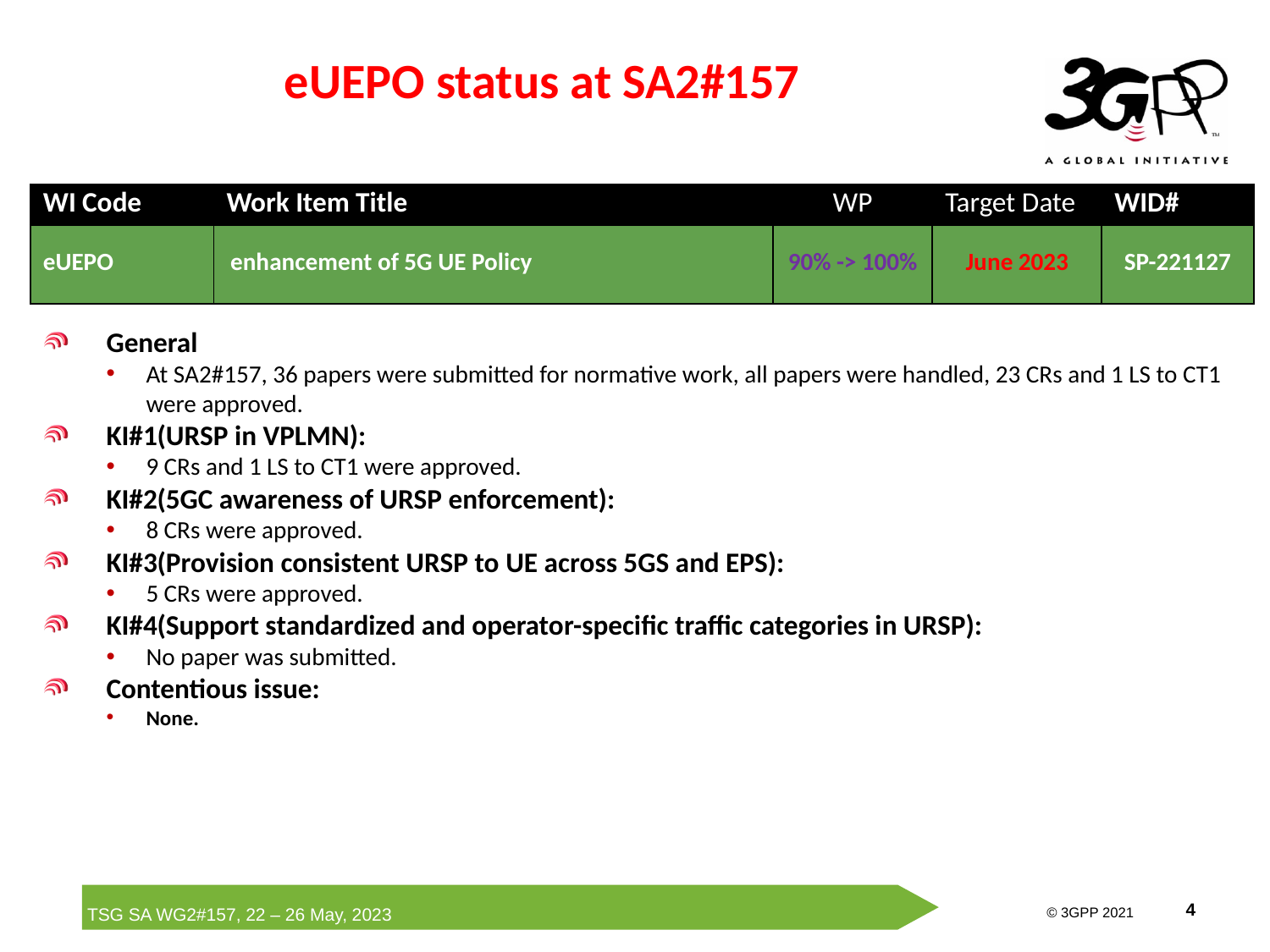

# eUEPO status at SA2#157
| WI Code | Work Item Title | WP | Target Date | WID# |
| --- | --- | --- | --- | --- |
| eUEPO | enhancement of 5G UE Policy | 90% -> 100% | June 2023 | SP-221127 |
General
At SA2#157, 36 papers were submitted for normative work, all papers were handled, 23 CRs and 1 LS to CT1 were approved.
KI#1(URSP in VPLMN):
9 CRs and 1 LS to CT1 were approved.
KI#2(5GC awareness of URSP enforcement):
8 CRs were approved.
KI#3(Provision consistent URSP to UE across 5GS and EPS):
5 CRs were approved.
KI#4(Support standardized and operator-specific traffic categories in URSP):
No paper was submitted.
Contentious issue:
None.